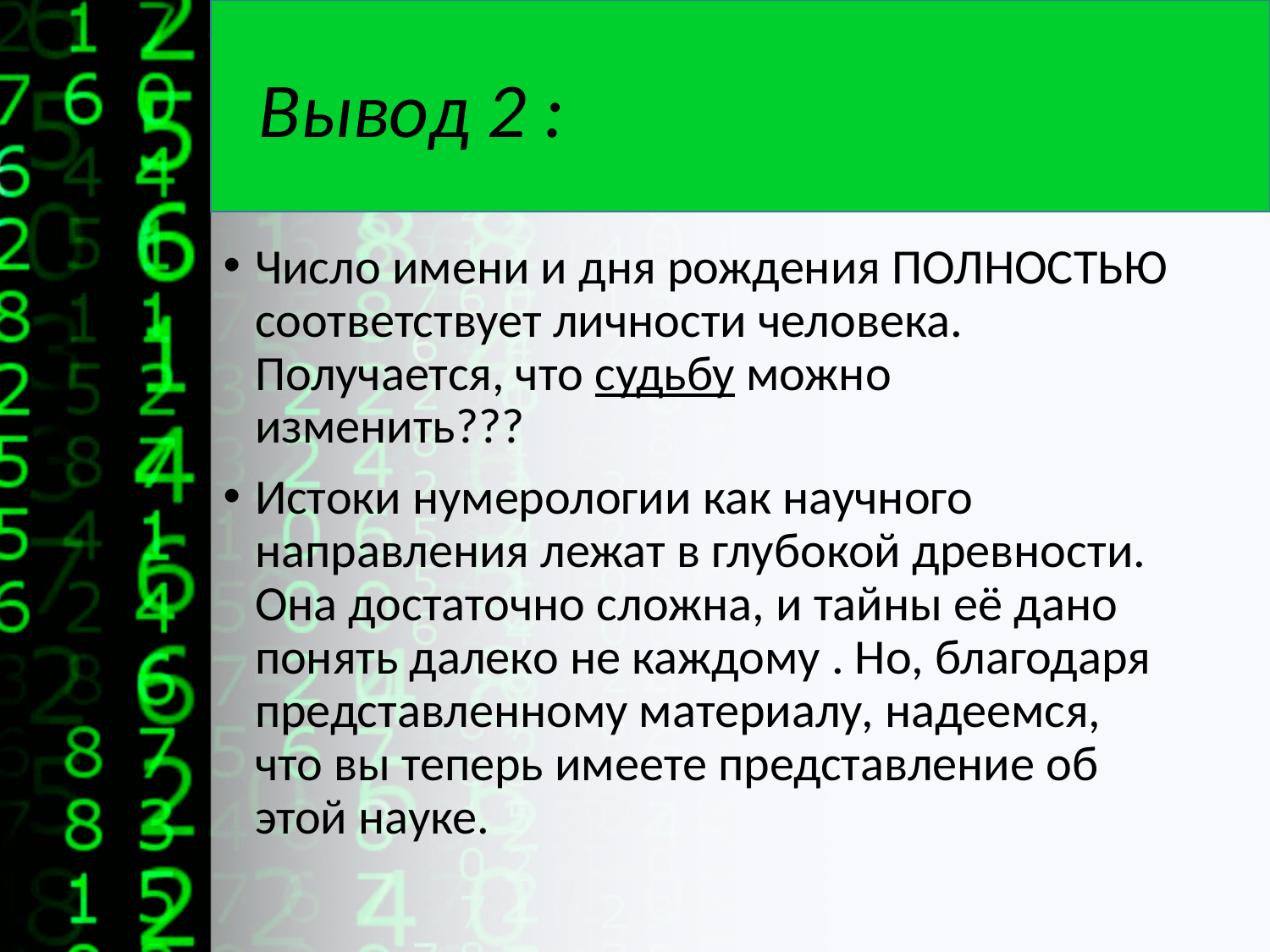

# Вывод 2 :
Число имени и дня рождения ПОЛНОСТЬЮ соответствует личности человека. Получается, что судьбу можно изменить???
Истоки нумерологии как научного направления лежат в глубокой древности. Она достаточно сложна, и тайны её дано понять далеко не каждому . Но, благодаря представленному материалу, надеемся, что вы теперь имеете представление об этой науке.